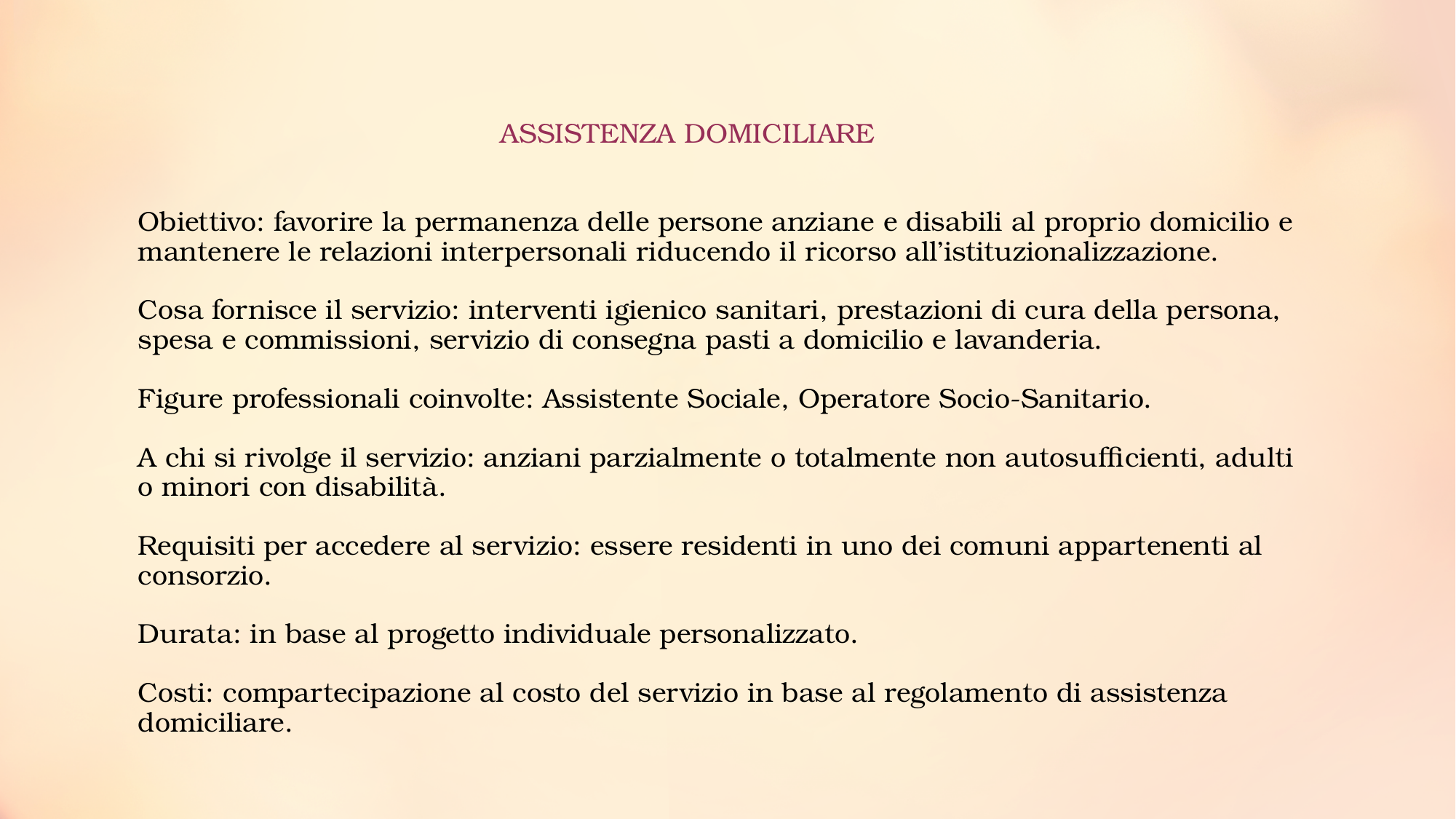

# ASSISTENZA DOMICILIARE Obiettivo: favorire la permanenza delle persone anziane e disabili al proprio domicilio e mantenere le relazioni interpersonali riducendo il ricorso all’istituzionalizzazione. Cosa fornisce il servizio: interventi igienico sanitari, prestazioni di cura della persona, spesa e commissioni, servizio di consegna pasti a domicilio e lavanderia. Figure professionali coinvolte: Assistente Sociale, Operatore Socio-Sanitario. A chi si rivolge il servizio: anziani parzialmente o totalmente non autosufficienti, adulti o minori con disabilità. Requisiti per accedere al servizio: essere residenti in uno dei comuni appartenenti al consorzio. Durata: in base al progetto individuale personalizzato. Costi: compartecipazione al costo del servizio in base al regolamento di assistenza domiciliare.